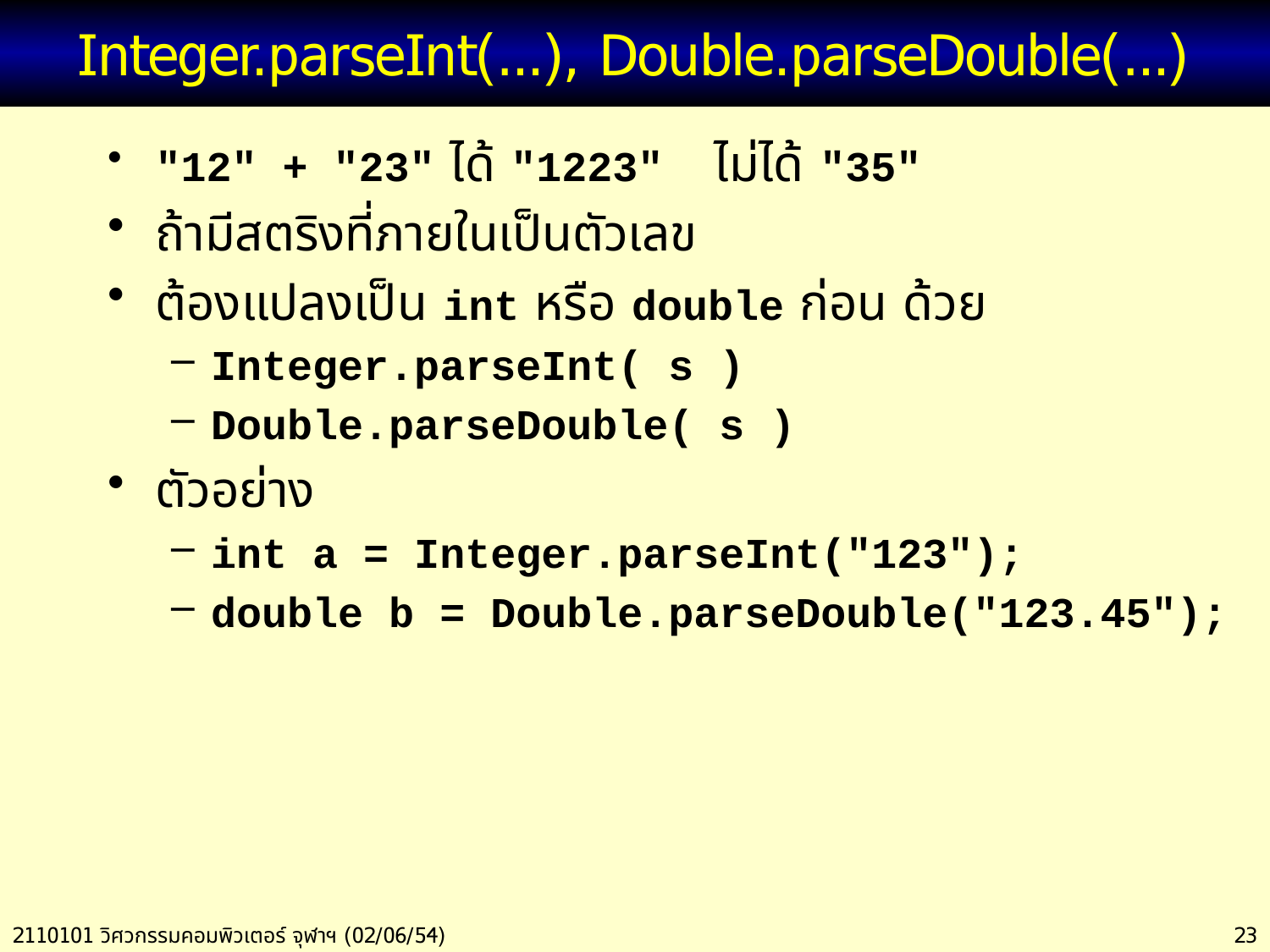

# Integer.parseInt(…), Double.parseDouble(…)
"12" + "23" ได้ "1223"  ไม่ได้ "35"
ถ้ามีสตริงที่ภายในเป็นตัวเลข
ต้องแปลงเป็น int หรือ double ก่อน ด้วย
Integer.parseInt( s )
Double.parseDouble( s )
ตัวอย่าง
int a = Integer.parseInt("123");
double b = Double.parseDouble("123.45");